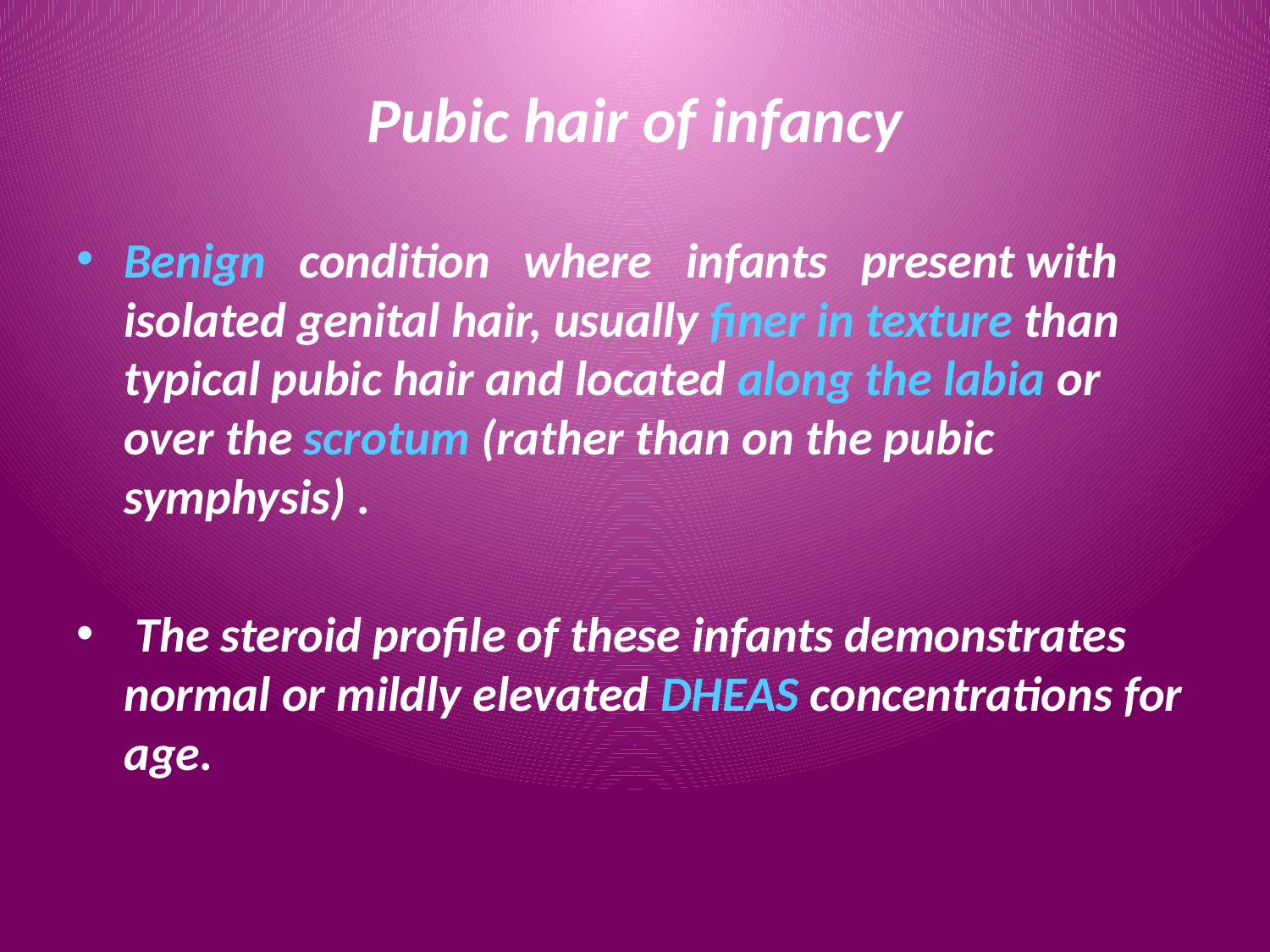

# Pubic hair of infancy
Benign   condition   where   infants   present with isolated genital hair, usually finer in texture than typical pubic hair and located along the labia or over the scrotum (rather than on the pubic symphysis) .

 The steroid profile of these infants demonstrates normal or mildly elevated DHEAS concentrations for age.